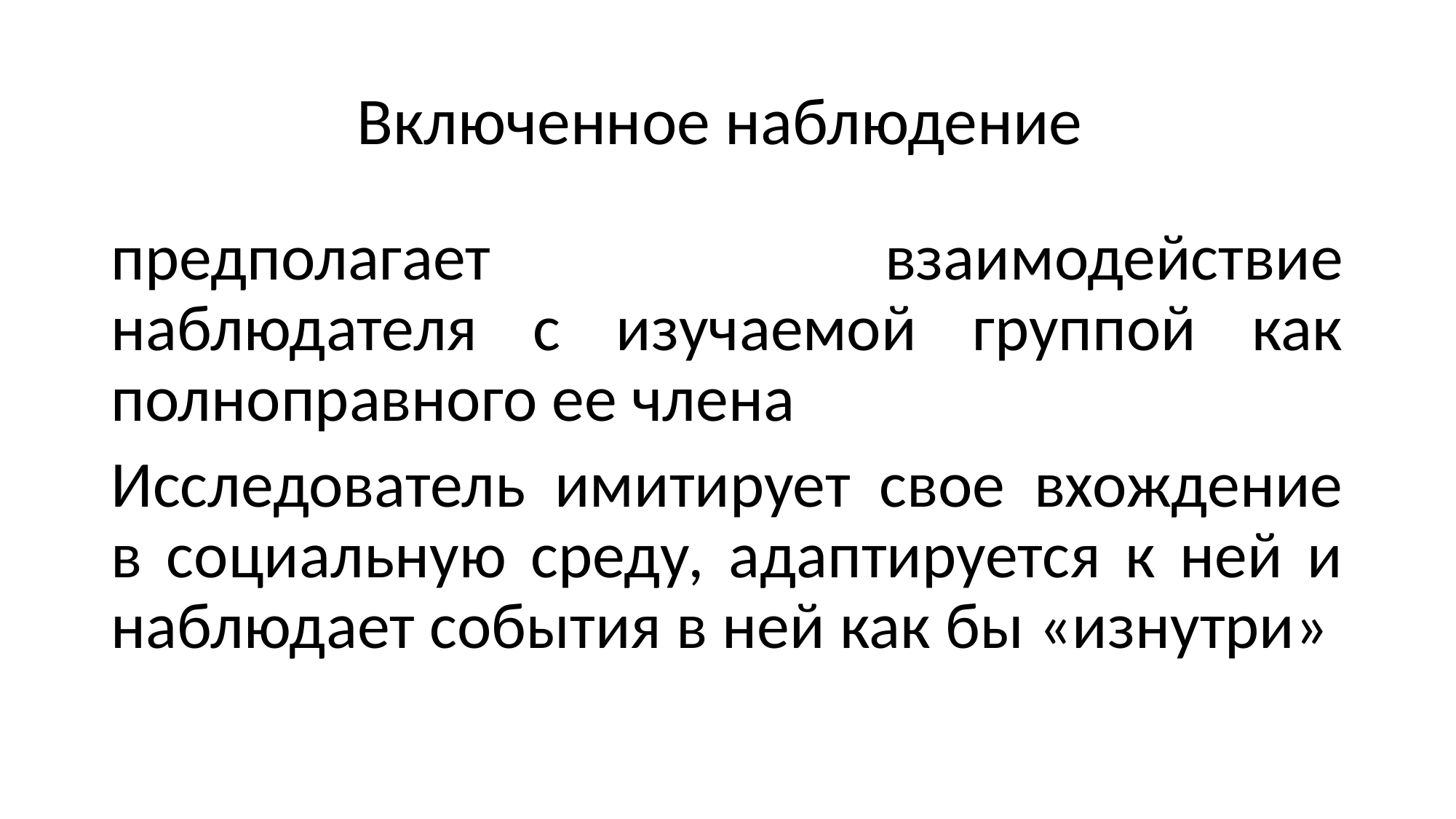

# Включенное наблюдение
предполагает взаимодействие наблюдателя с изучаемой группой как полноправного ее члена
Исследователь имитирует свое вхождение в социальную среду, адаптируется к ней и наблюдает события в ней как бы «изнутри»